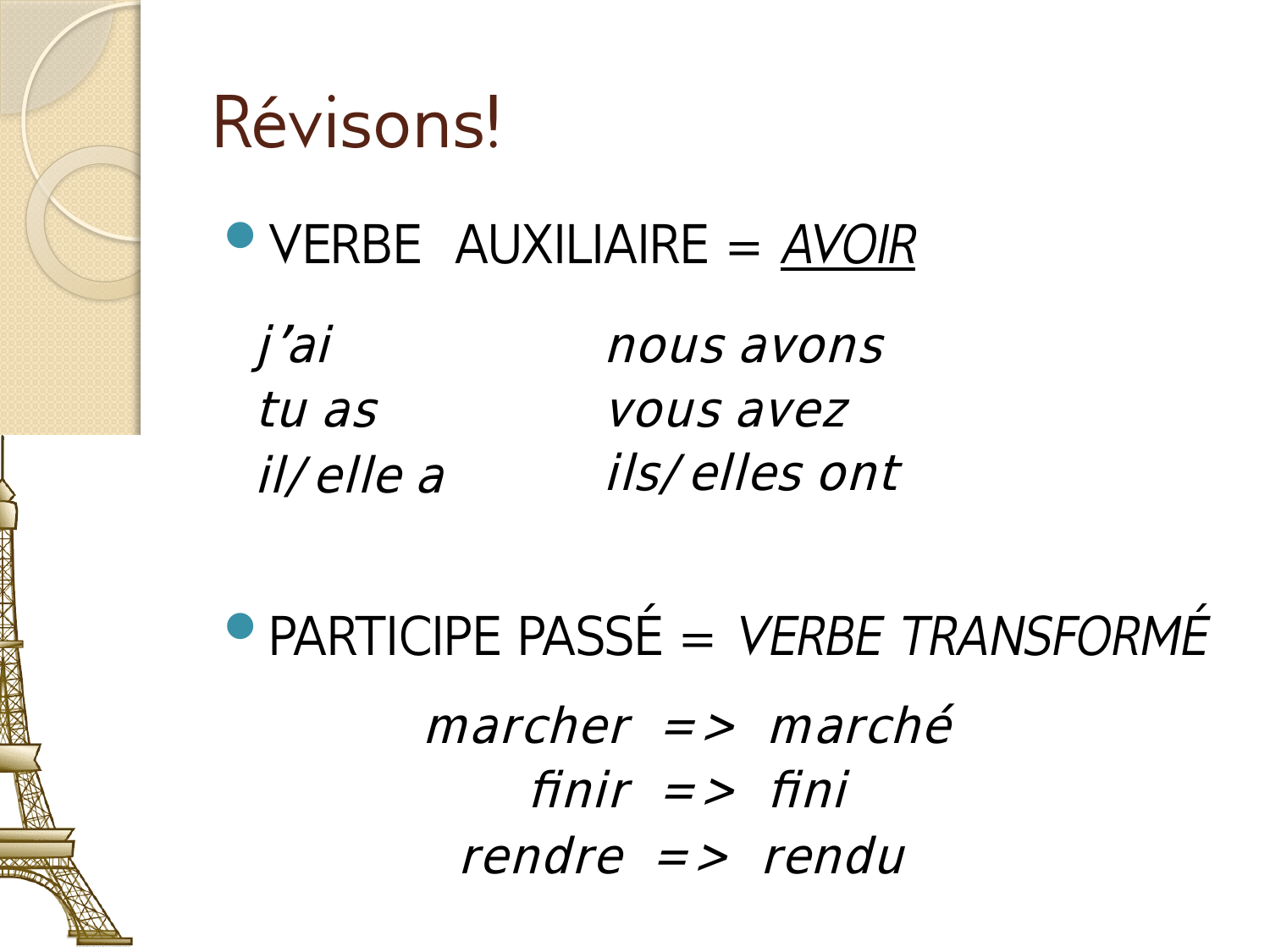

# Révisons!
VERBE  AUXILIAIRE = AVOIR

PARTICIPE PASSÉ = VERBE TRANSFORMÉ
j’ai
nous avons
tu as
vous avez
ils/elles ont
il/elle a
marcher  =>  marché
finir  =>  fini
rendre  =>  rendu